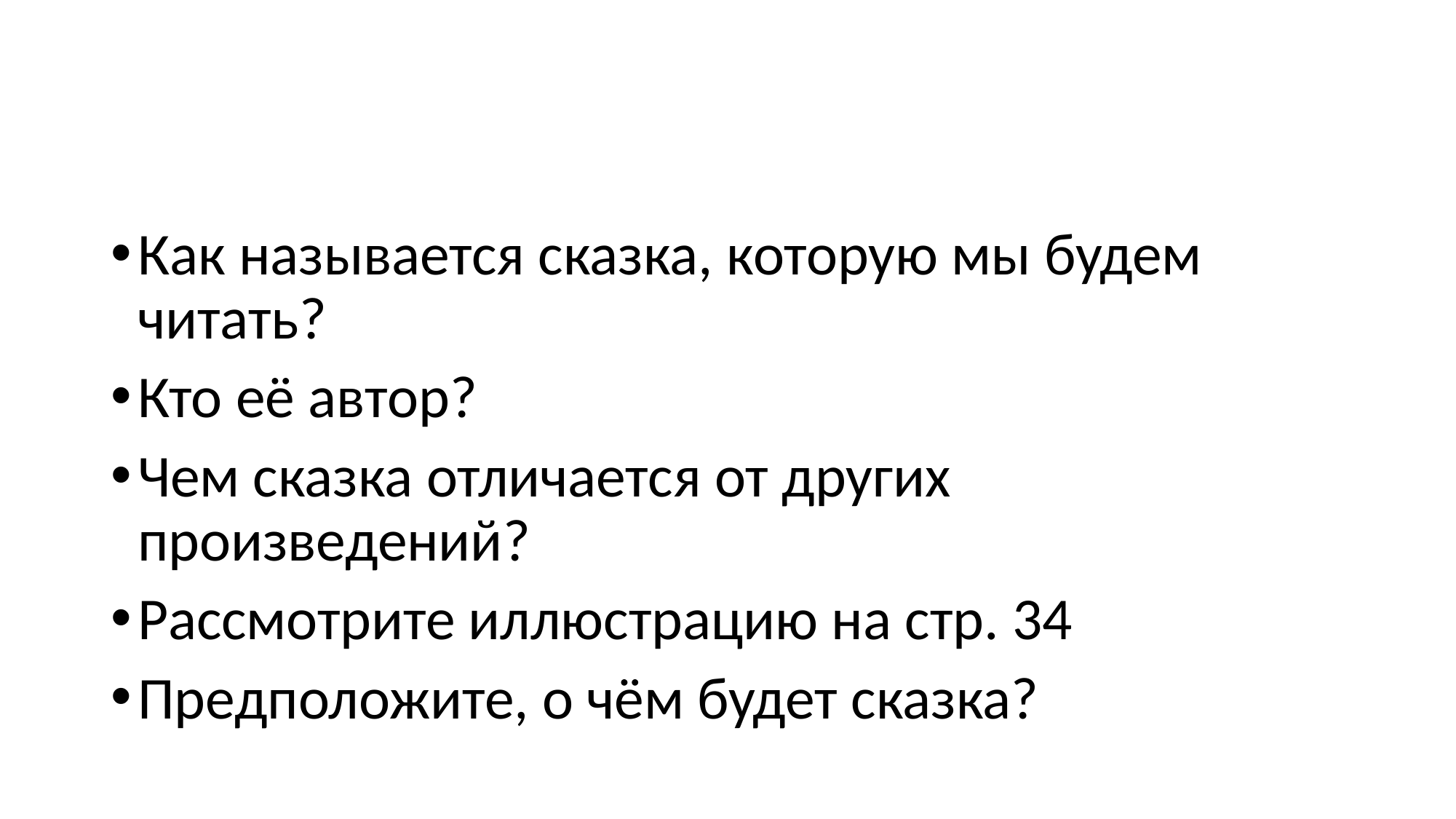

#
Как называется сказка, которую мы будем читать?
Кто её автор?
Чем сказка отличается от других произведений?
Рассмотрите иллюстрацию на стр. 34
Предположите, о чём будет сказка?